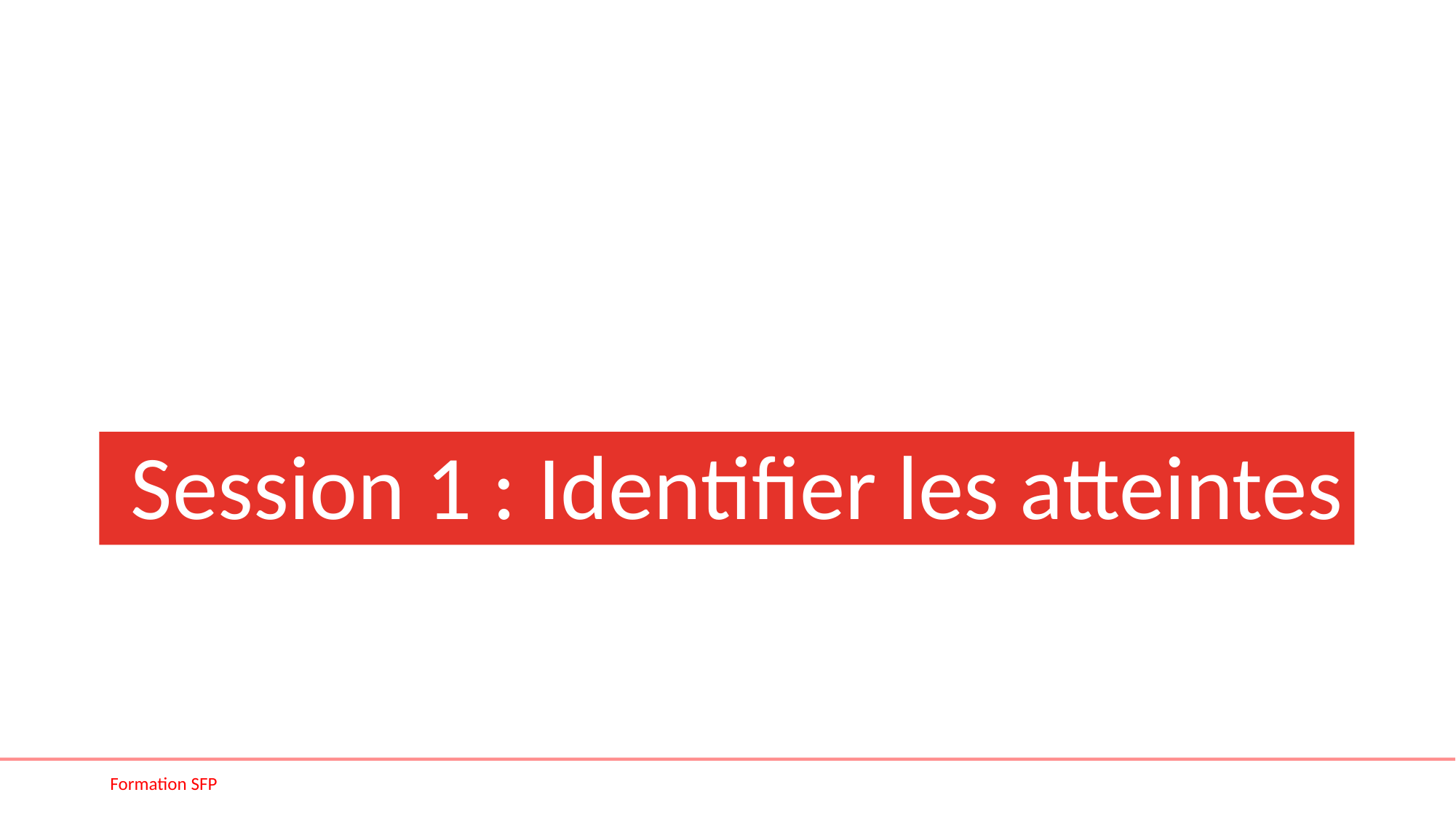

# Session 1 : Identifier les atteintes

Formation SFP